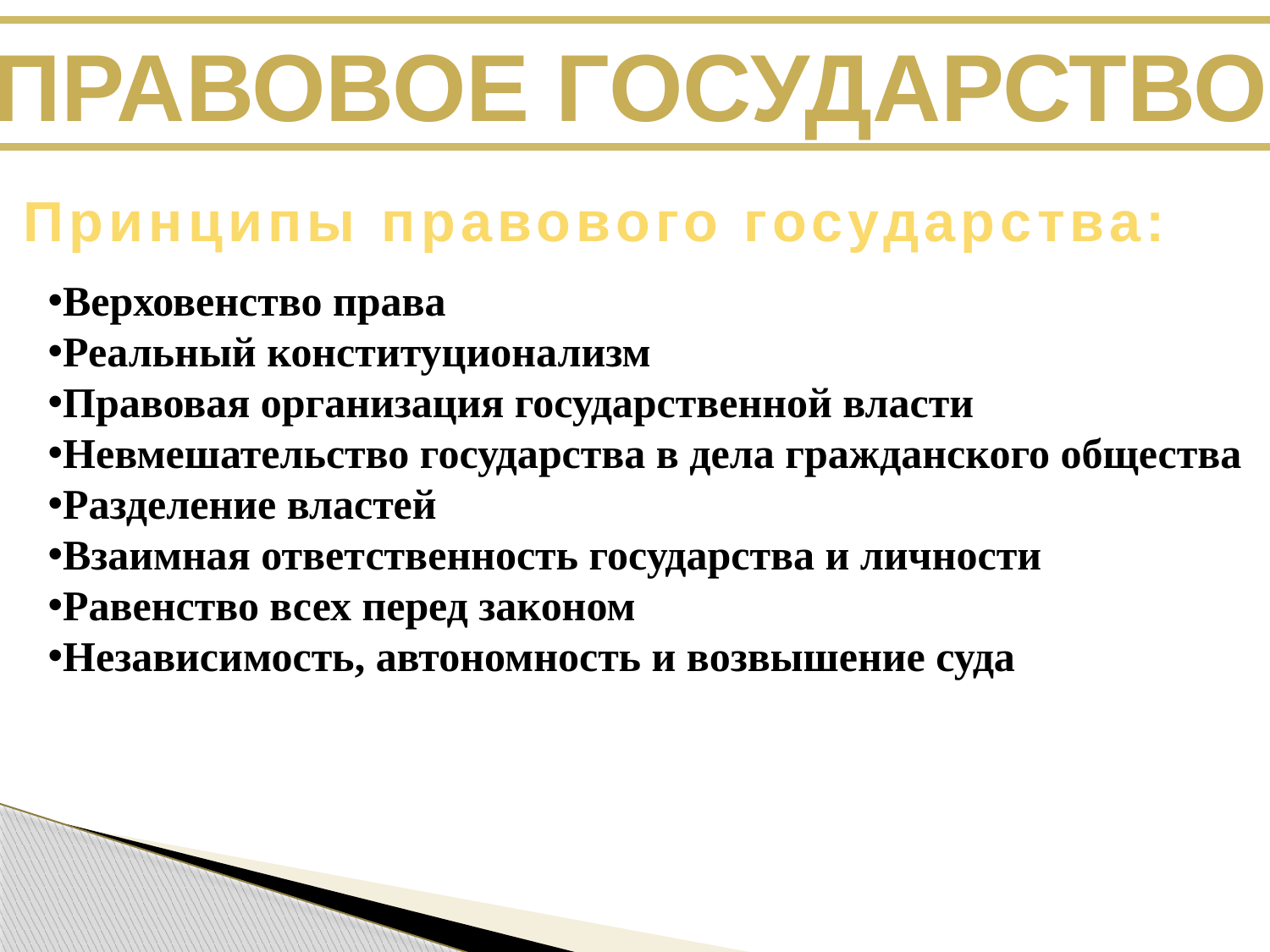

Правовое государство
Принципы правового государства:
Верховенство права
Реальный конституционализм
Правовая организация государственной власти
Невмешательство государства в дела гражданского общества
Разделение властей
Взаимная ответственность государства и личности
Равенство всех перед законом
Независимость, автономность и возвышение суда